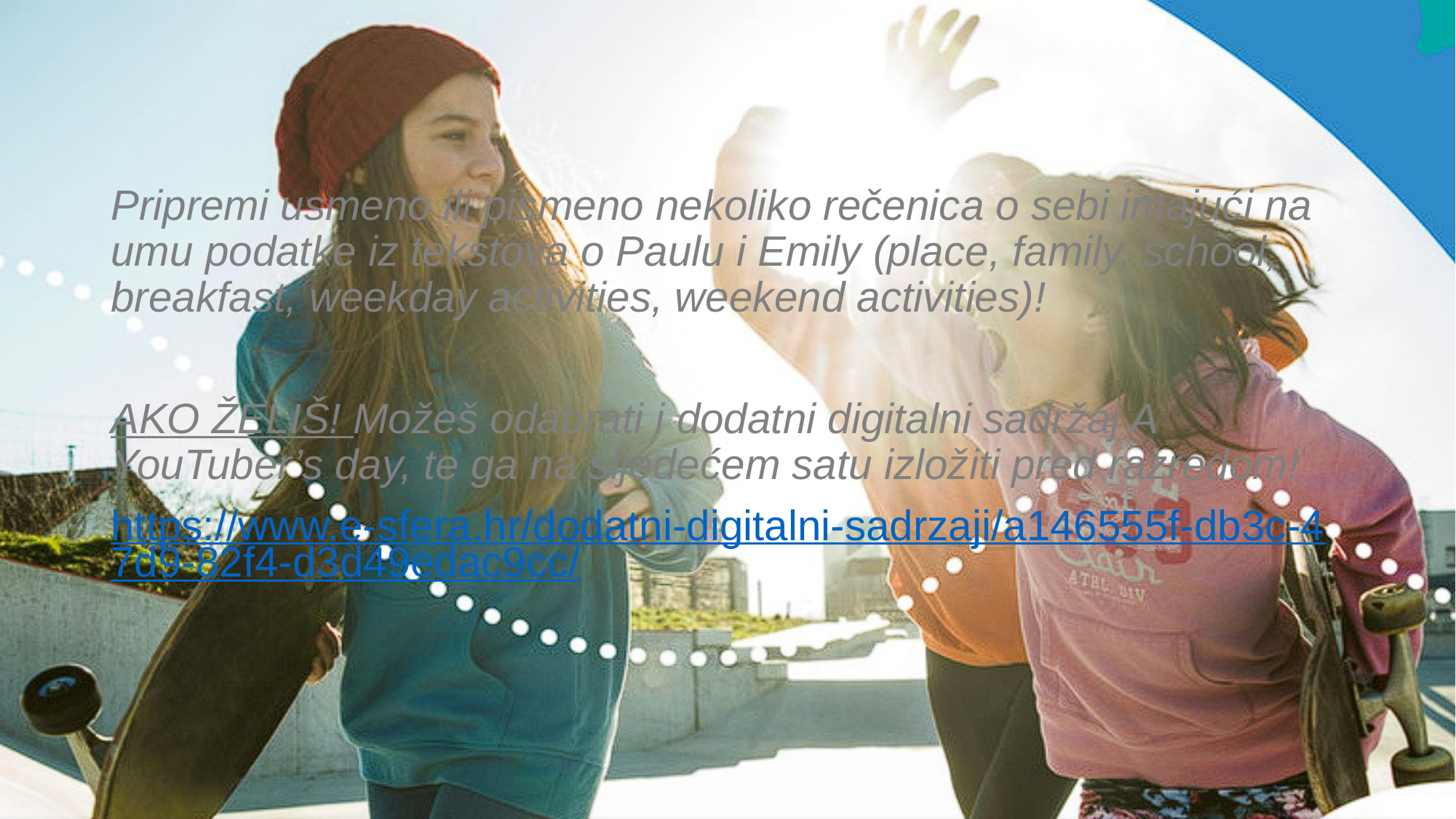

Pripremi usmeno ili pismeno nekoliko rečenica o sebi imajući na umu podatke iz tekstova o Paulu i Emily (place, family, school, breakfast, weekday activities, weekend activities)!

AKO ŽELIŠ! Možeš odabrati i dodatni digitalni sadržaj A YouTuber’s day, te ga na sljedećem satu izložiti pred razredom!
https://www.e-sfera.hr/dodatni-digitalni-sadrzaji/a146555f-db3c-47d9-82f4-d3d49edac9cc/